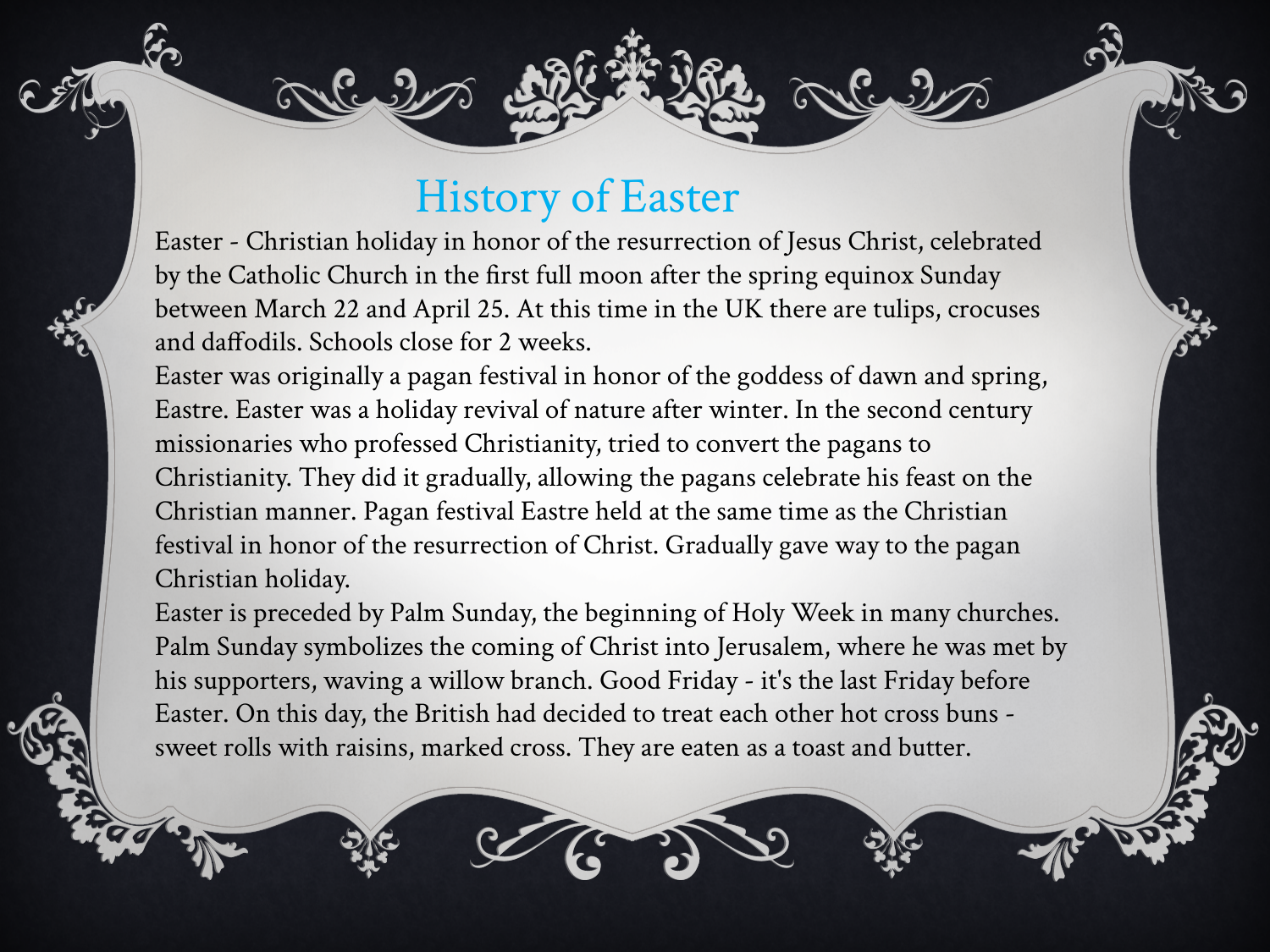

History of Easter
Easter - Christian holiday in honor of the resurrection of Jesus Christ, celebrated by the Catholic Church in the first full moon after the spring equinox Sunday between March 22 and April 25. At this time in the UK there are tulips, crocuses and daffodils. Schools close for 2 weeks.
Easter was originally a pagan festival in honor of the goddess of dawn and spring, Eastre. Easter was a holiday revival of nature after winter. In the second century missionaries who professed Christianity, tried to convert the pagans to Christianity. They did it gradually, allowing the pagans celebrate his feast on the Christian manner. Pagan festival Eastre held at the same time as the Christian festival in honor of the resurrection of Christ. Gradually gave way to the pagan Christian holiday.
Easter is preceded by Palm Sunday, the beginning of Holy Week in many churches. Palm Sunday symbolizes the coming of Christ into Jerusalem, where he was met by his supporters, waving a willow branch. Good Friday - it's the last Friday before Easter. On this day, the British had decided to treat each other hot cross buns - sweet rolls with raisins, marked cross. They are eaten as a toast and butter.